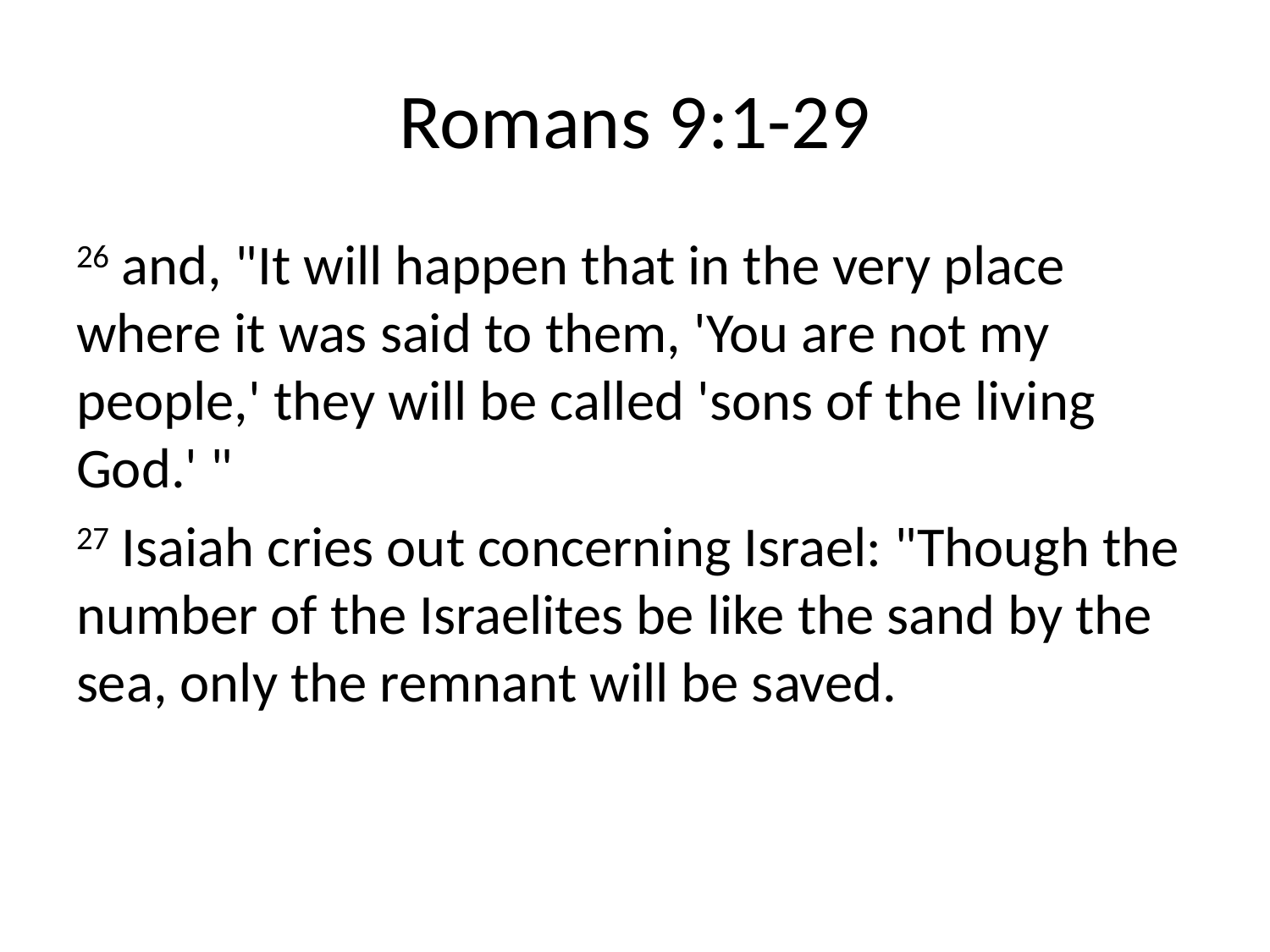

# Romans 9:1-29
26 and, "It will happen that in the very place where it was said to them, 'You are not my people,' they will be called 'sons of the living God.' "
27 Isaiah cries out concerning Israel: "Though the number of the Israelites be like the sand by the sea, only the remnant will be saved.